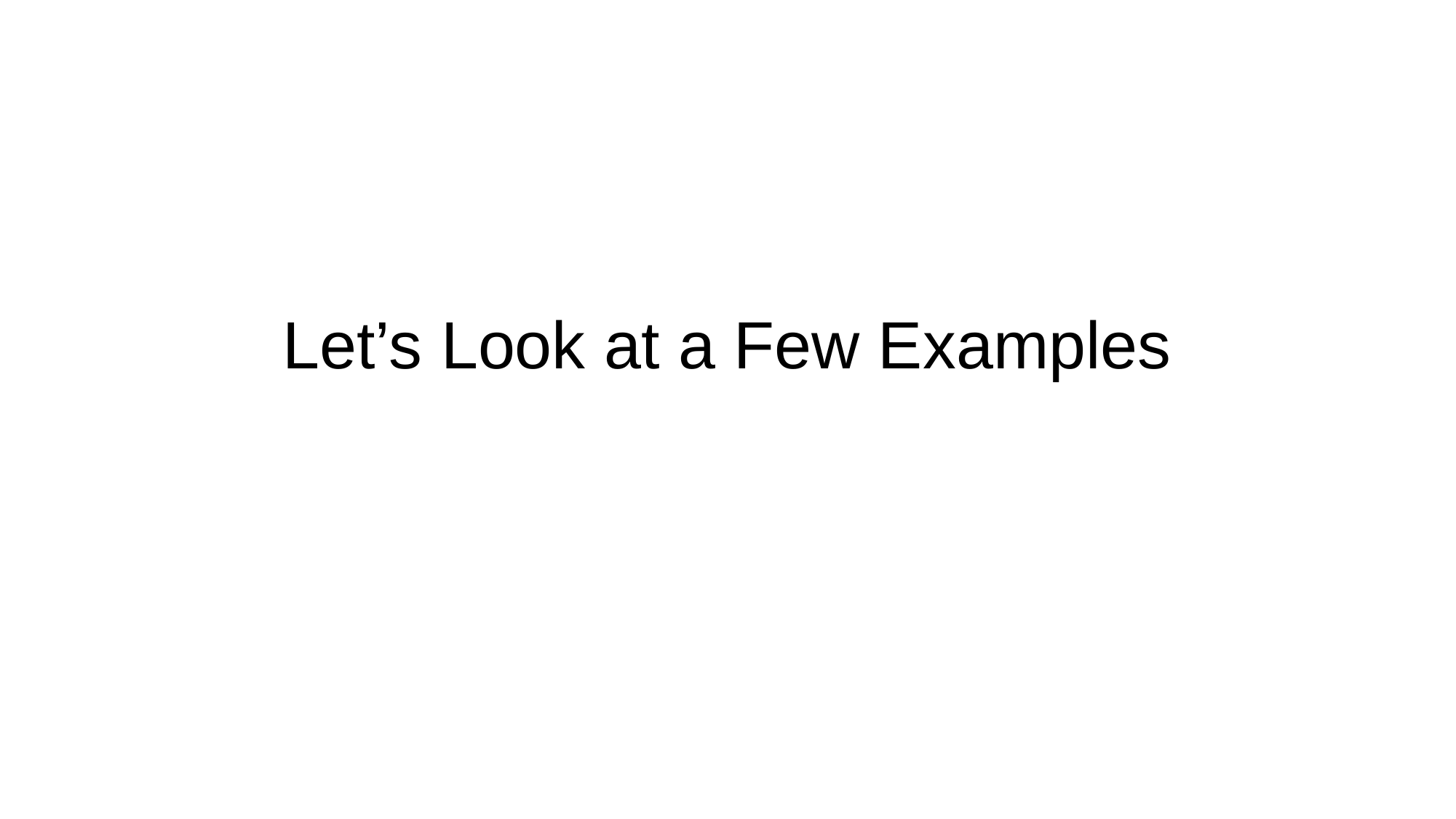

# Let’s Look at a Few Examples